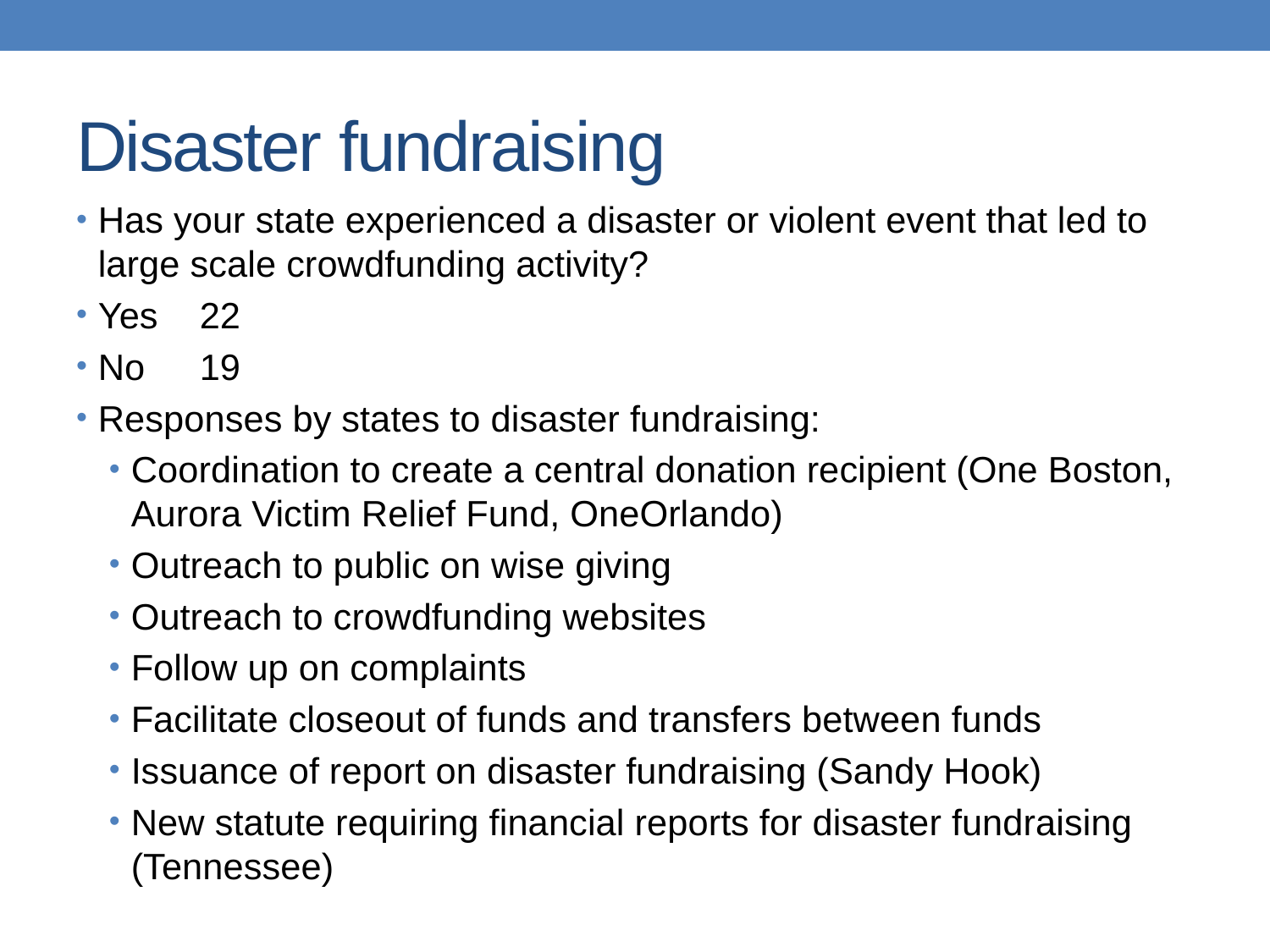

# Disaster fundraising
Has your state experienced a disaster or violent event that led to large scale crowdfunding activity?
Yes	22
No	19
Responses by states to disaster fundraising:
Coordination to create a central donation recipient (One Boston, Aurora Victim Relief Fund, OneOrlando)
Outreach to public on wise giving
Outreach to crowdfunding websites
Follow up on complaints
Facilitate closeout of funds and transfers between funds
Issuance of report on disaster fundraising (Sandy Hook)
New statute requiring financial reports for disaster fundraising (Tennessee)